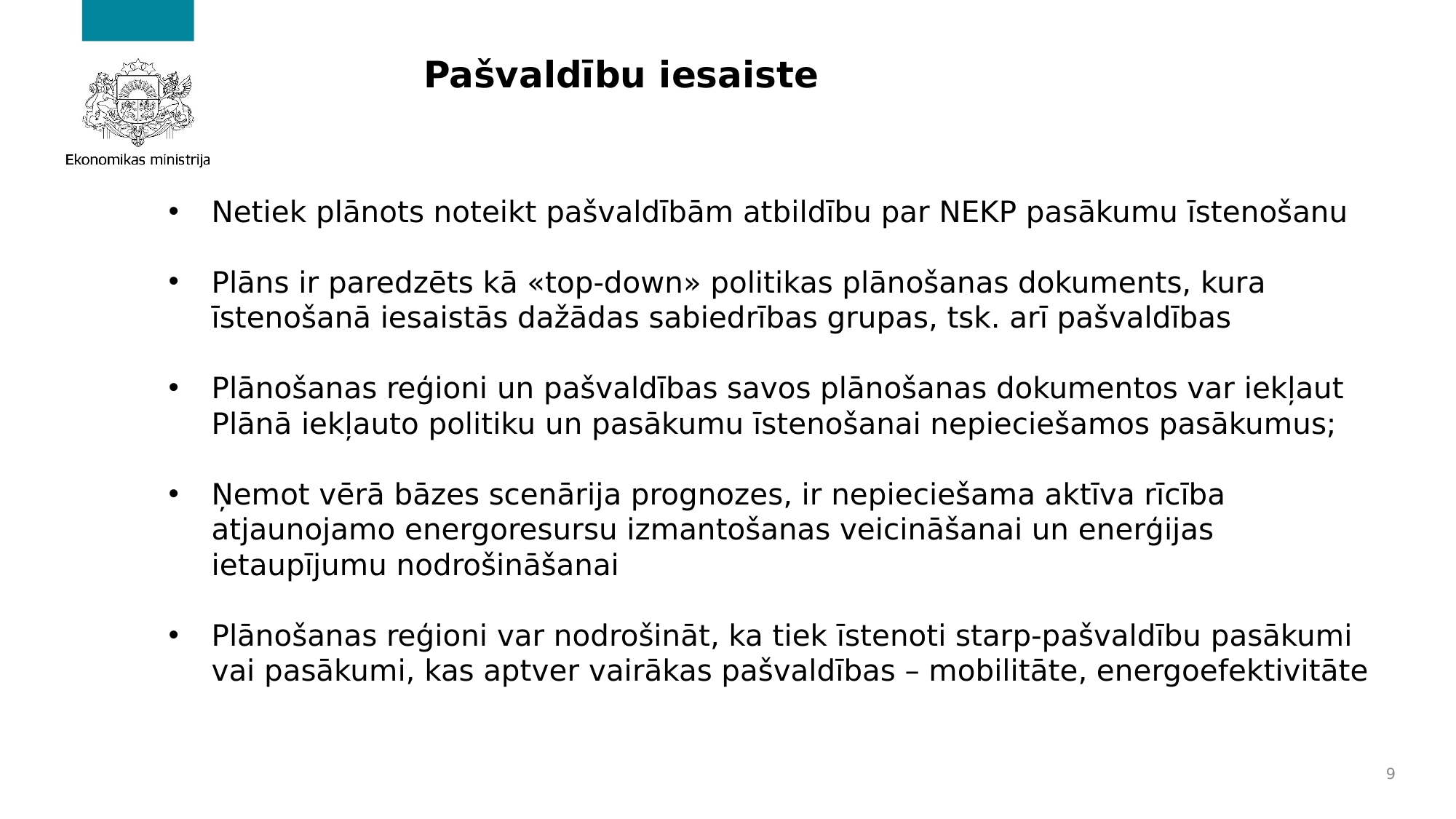

# Pašvaldību iesaiste
Netiek plānots noteikt pašvaldībām atbildību par NEKP pasākumu īstenošanu
Plāns ir paredzēts kā «top-down» politikas plānošanas dokuments, kura īstenošanā iesaistās dažādas sabiedrības grupas, tsk. arī pašvaldības
Plānošanas reģioni un pašvaldības savos plānošanas dokumentos var iekļaut Plānā iekļauto politiku un pasākumu īstenošanai nepieciešamos pasākumus;
Ņemot vērā bāzes scenārija prognozes, ir nepieciešama aktīva rīcība atjaunojamo energoresursu izmantošanas veicināšanai un enerģijas ietaupījumu nodrošināšanai
Plānošanas reģioni var nodrošināt, ka tiek īstenoti starp-pašvaldību pasākumi vai pasākumi, kas aptver vairākas pašvaldības – mobilitāte, energoefektivitāte
9